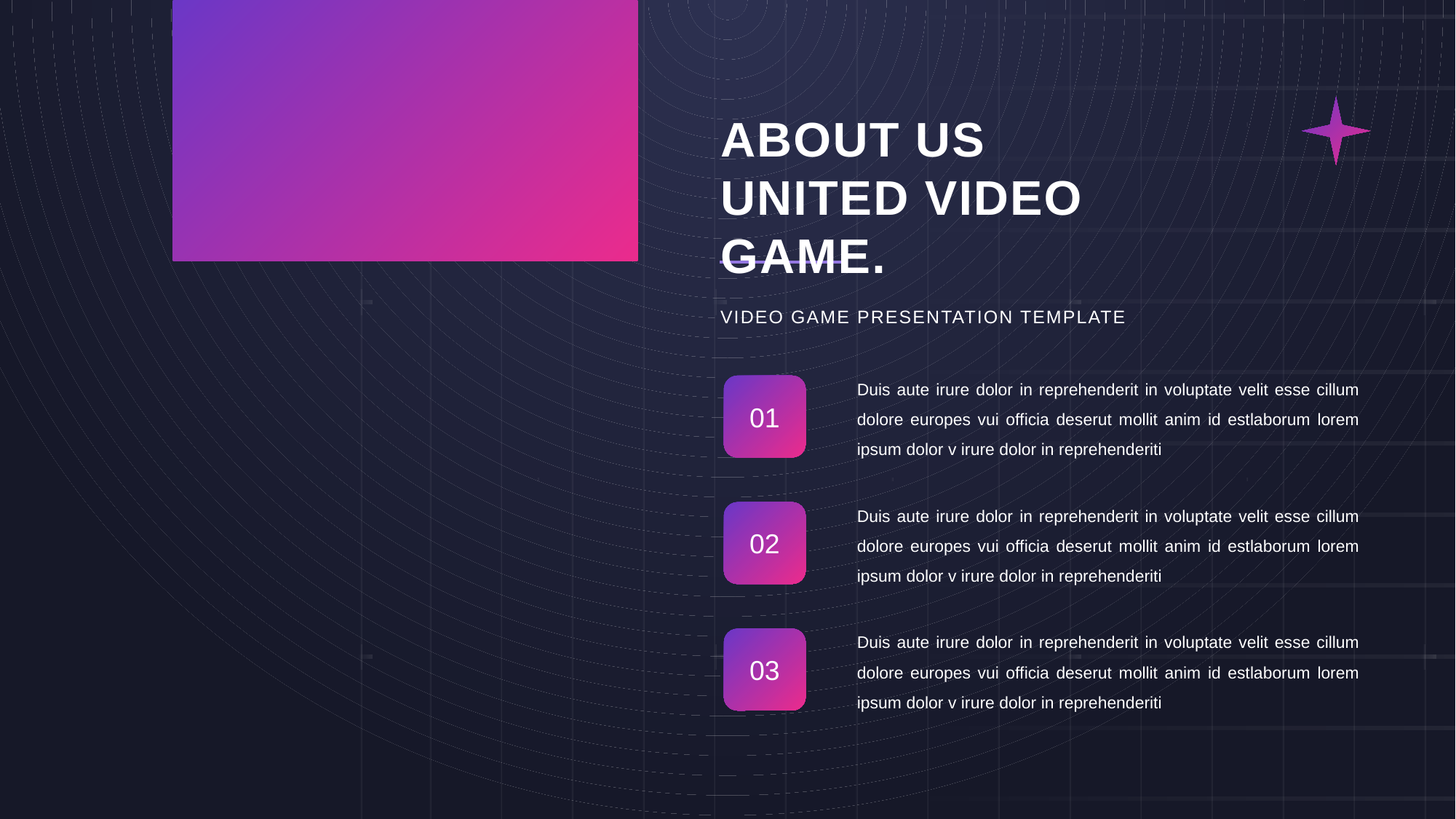

ABOUT US
UNITED VIDEO GAME.
VIDEO GAME PRESENTATION TEMPLATE
Duis aute irure dolor in reprehenderit in voluptate velit esse cillum dolore europes vui officia deserut mollit anim id estlaborum lorem ipsum dolor v irure dolor in reprehenderiti
01
Duis aute irure dolor in reprehenderit in voluptate velit esse cillum dolore europes vui officia deserut mollit anim id estlaborum lorem ipsum dolor v irure dolor in reprehenderiti
02
Duis aute irure dolor in reprehenderit in voluptate velit esse cillum dolore europes vui officia deserut mollit anim id estlaborum lorem ipsum dolor v irure dolor in reprehenderiti
03